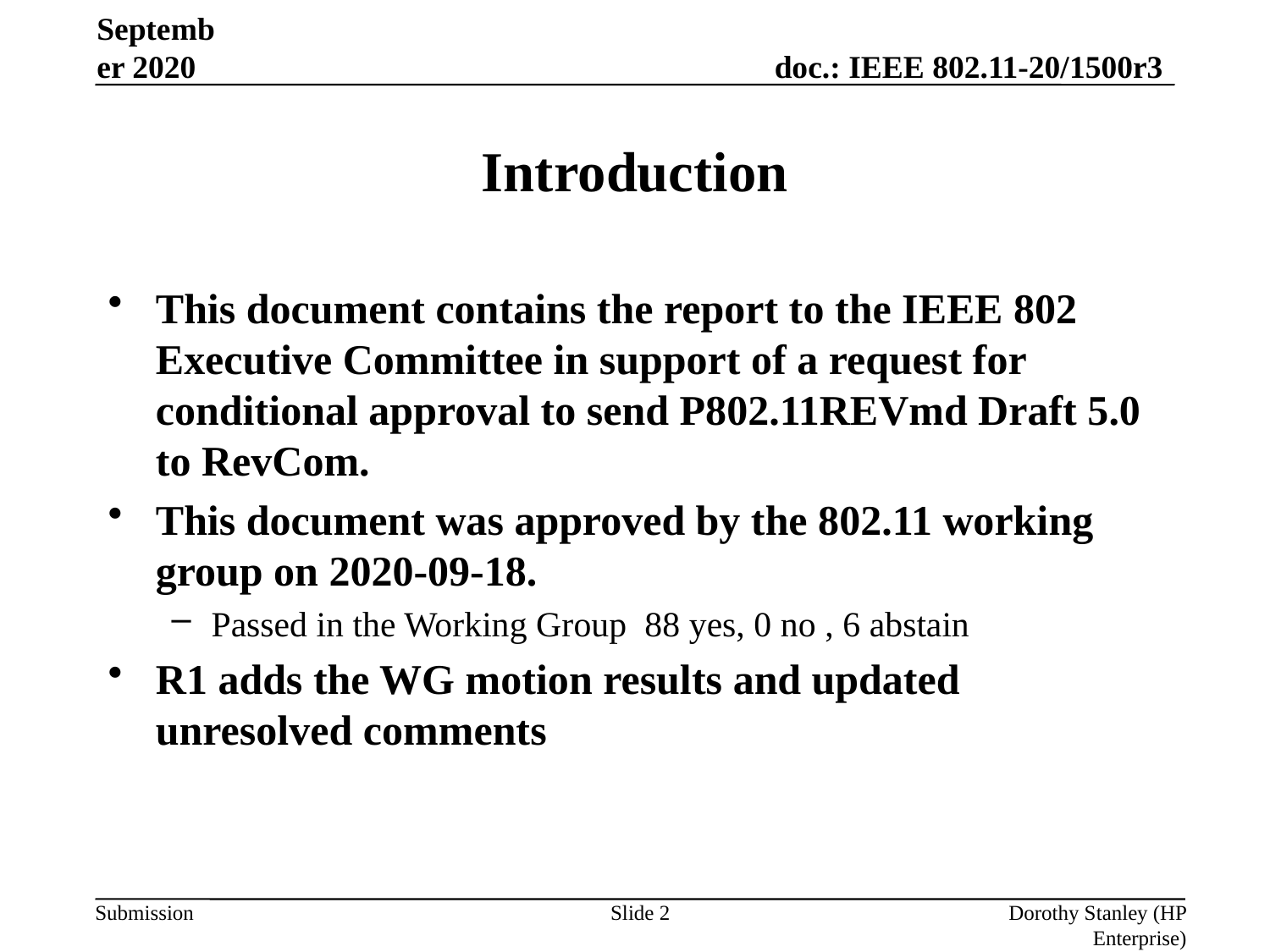

September 2020
# Introduction
This document contains the report to the IEEE 802 Executive Committee in support of a request for conditional approval to send P802.11REVmd Draft 5.0 to RevCom.
This document was approved by the 802.11 working group on 2020-09-18.
Passed in the Working Group  88 yes, 0 no , 6 abstain
R1 adds the WG motion results and updated unresolved comments
Slide 2
Dorothy Stanley (HP Enterprise)